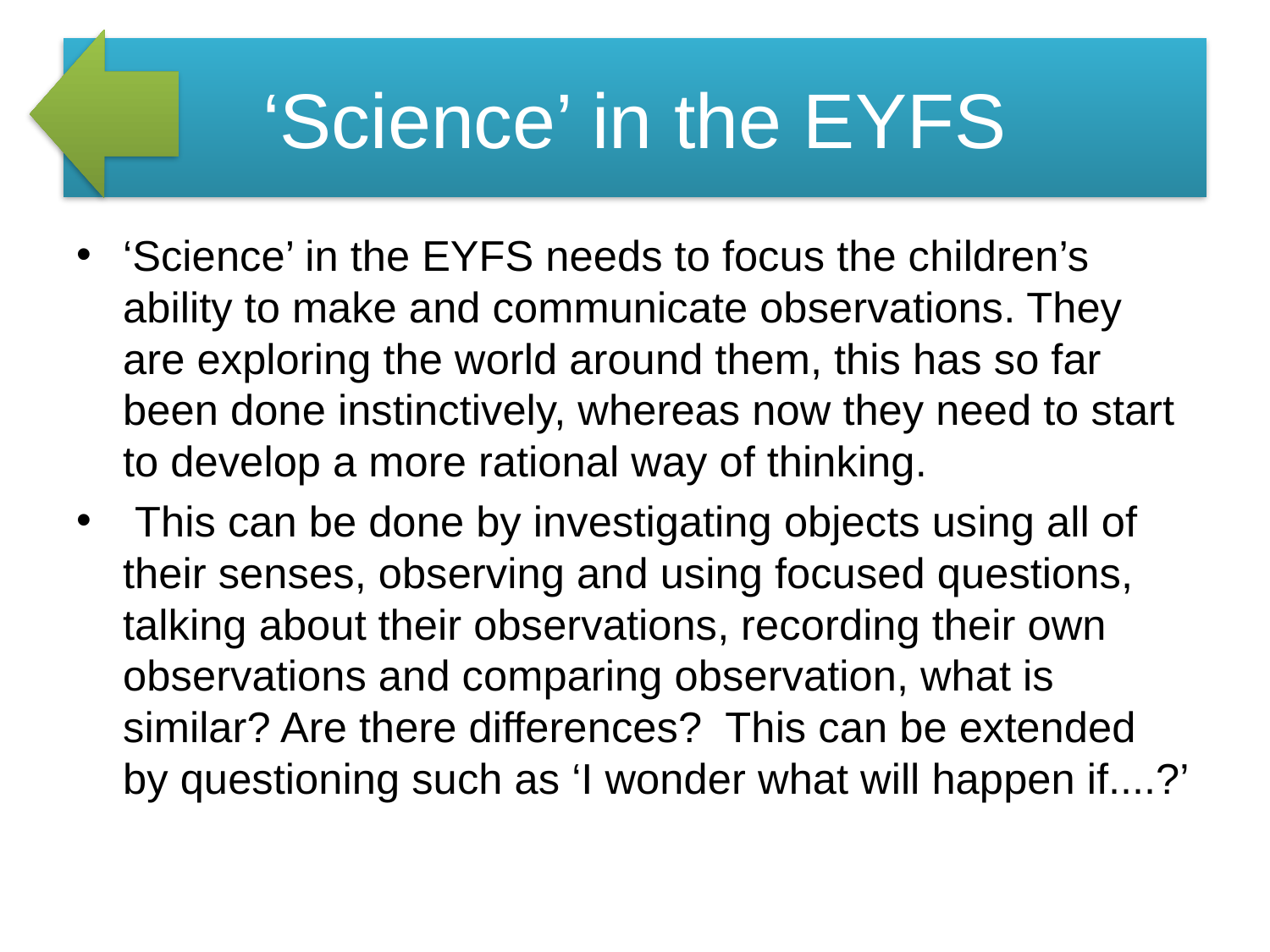

# ‘Science’ in the EYFS
‘Science’ in the EYFS needs to focus the children’s ability to make and communicate observations. They are exploring the world around them, this has so far been done instinctively, whereas now they need to start to develop a more rational way of thinking.
 This can be done by investigating objects using all of their senses, observing and using focused questions, talking about their observations, recording their own observations and comparing observation, what is similar? Are there differences?  This can be extended by questioning such as ‘I wonder what will happen if....?’